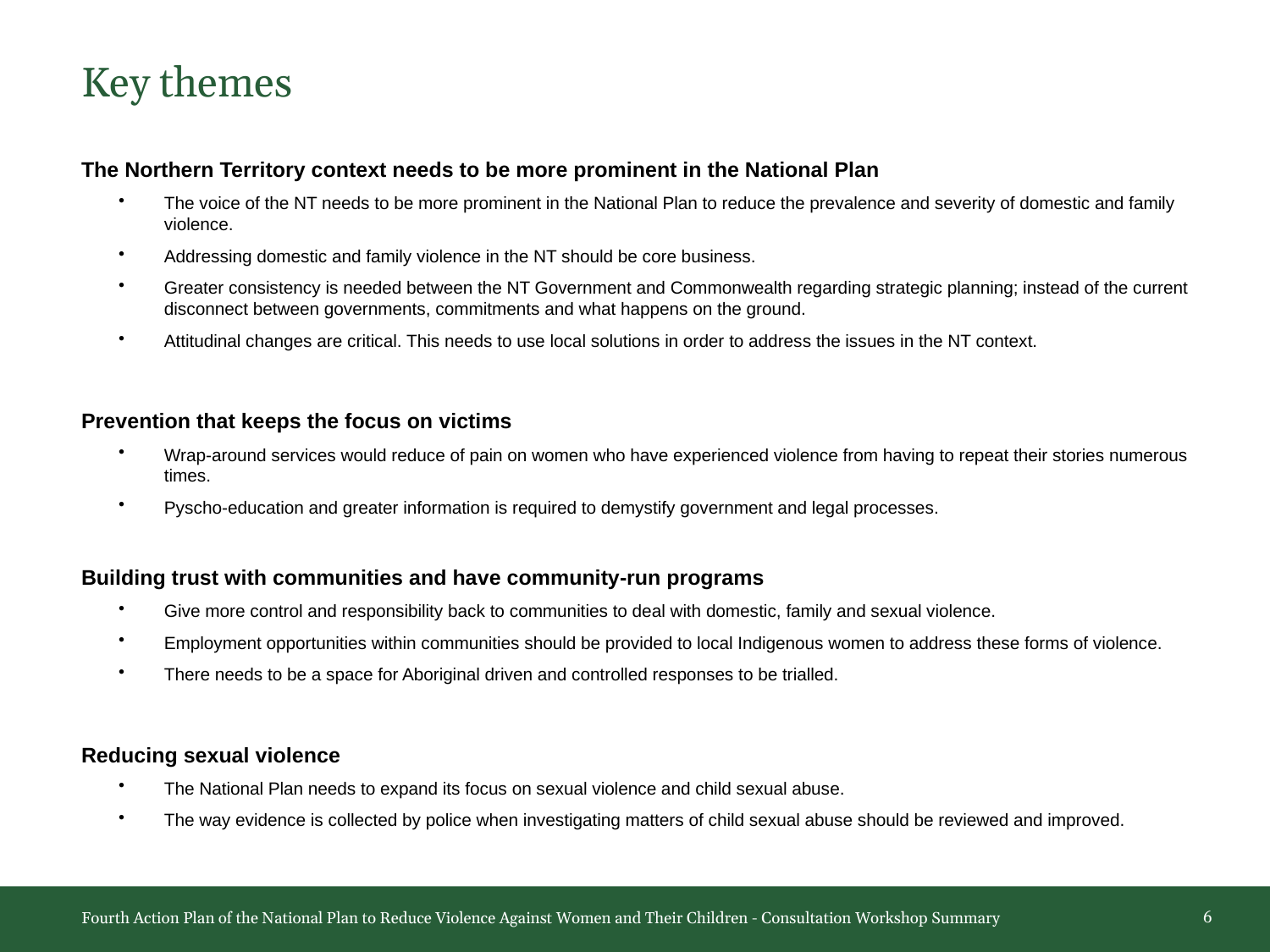

# Key themes
The Northern Territory context needs to be more prominent in the National Plan
The voice of the NT needs to be more prominent in the National Plan to reduce the prevalence and severity of domestic and family violence.
Addressing domestic and family violence in the NT should be core business.
Greater consistency is needed between the NT Government and Commonwealth regarding strategic planning; instead of the current disconnect between governments, commitments and what happens on the ground.
Attitudinal changes are critical. This needs to use local solutions in order to address the issues in the NT context.

Prevention that keeps the focus on victims
Wrap-around services would reduce of pain on women who have experienced violence from having to repeat their stories numerous times.
Pyscho-education and greater information is required to demystify government and legal processes.

Building trust with communities and have community-run programs
Give more control and responsibility back to communities to deal with domestic, family and sexual violence.
Employment opportunities within communities should be provided to local Indigenous women to address these forms of violence.
There needs to be a space for Aboriginal driven and controlled responses to be trialled.

Reducing sexual violence
The National Plan needs to expand its focus on sexual violence and child sexual abuse.
The way evidence is collected by police when investigating matters of child sexual abuse should be reviewed and improved.
Fourth Action Plan of the National Plan to Reduce Violence Against Women and Their Children - Consultation Workshop Summary
6